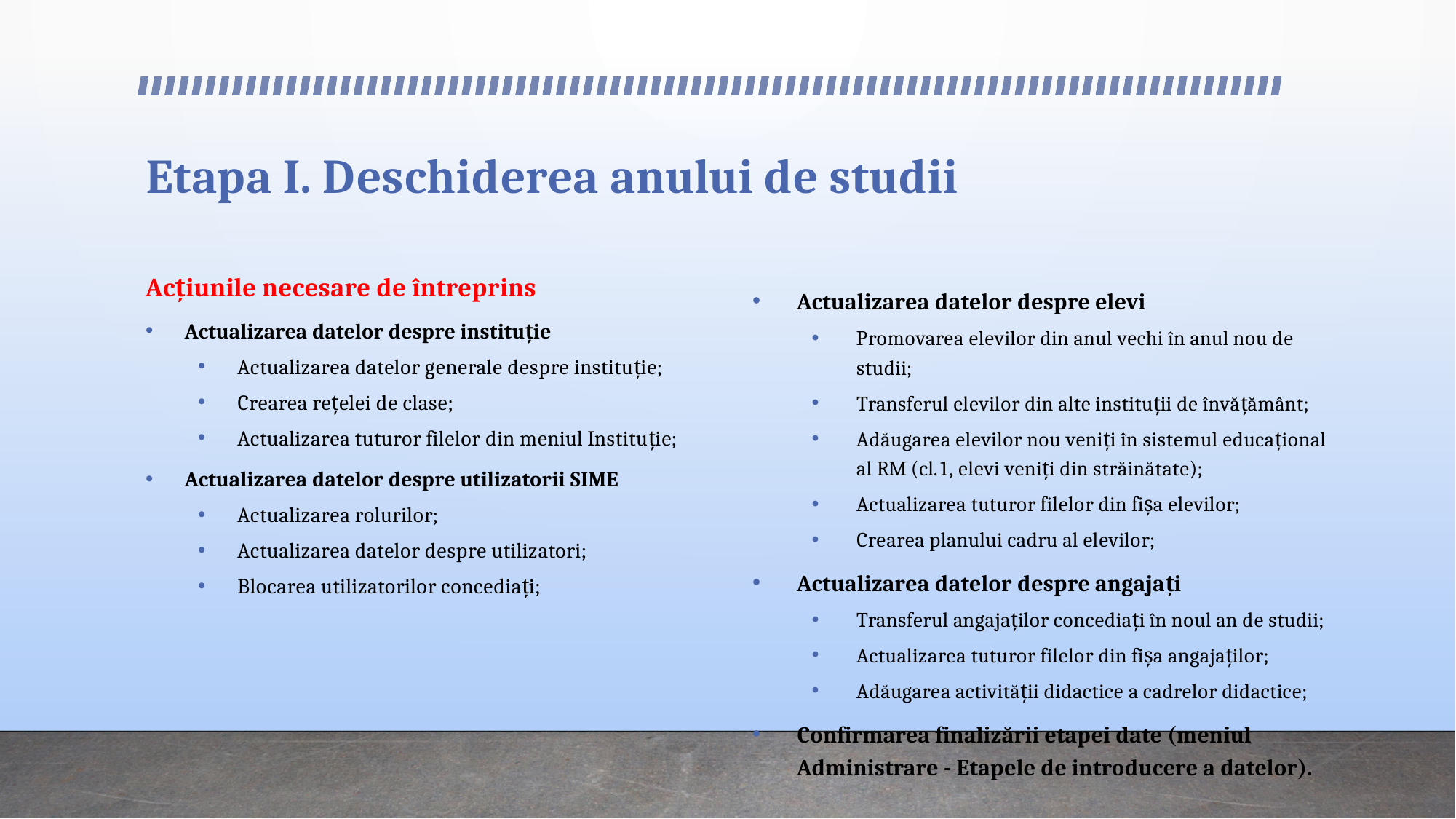

# Etapa I. Deschiderea anului de studii
Acțiunile necesare de întreprins
Actualizarea datelor despre instituție
Actualizarea datelor generale despre instituție;
Crearea rețelei de clase;
Actualizarea tuturor filelor din meniul Instituție;
Actualizarea datelor despre utilizatorii SIME
Actualizarea rolurilor;
Actualizarea datelor despre utilizatori;
Blocarea utilizatorilor concediați;
Actualizarea datelor despre elevi
Promovarea elevilor din anul vechi în anul nou de studii;
Transferul elevilor din alte instituții de învățământ;
Adăugarea elevilor nou veniți în sistemul educațional al RM (cl.1, elevi veniți din străinătate);
Actualizarea tuturor filelor din fișa elevilor;
Crearea planului cadru al elevilor;
Actualizarea datelor despre angajați
Transferul angajaților concediați în noul an de studii;
Actualizarea tuturor filelor din fișa angajaților;
Adăugarea activității didactice a cadrelor didactice;
Confirmarea finalizării etapei date (meniul Administrare - Etapele de introducere a datelor).